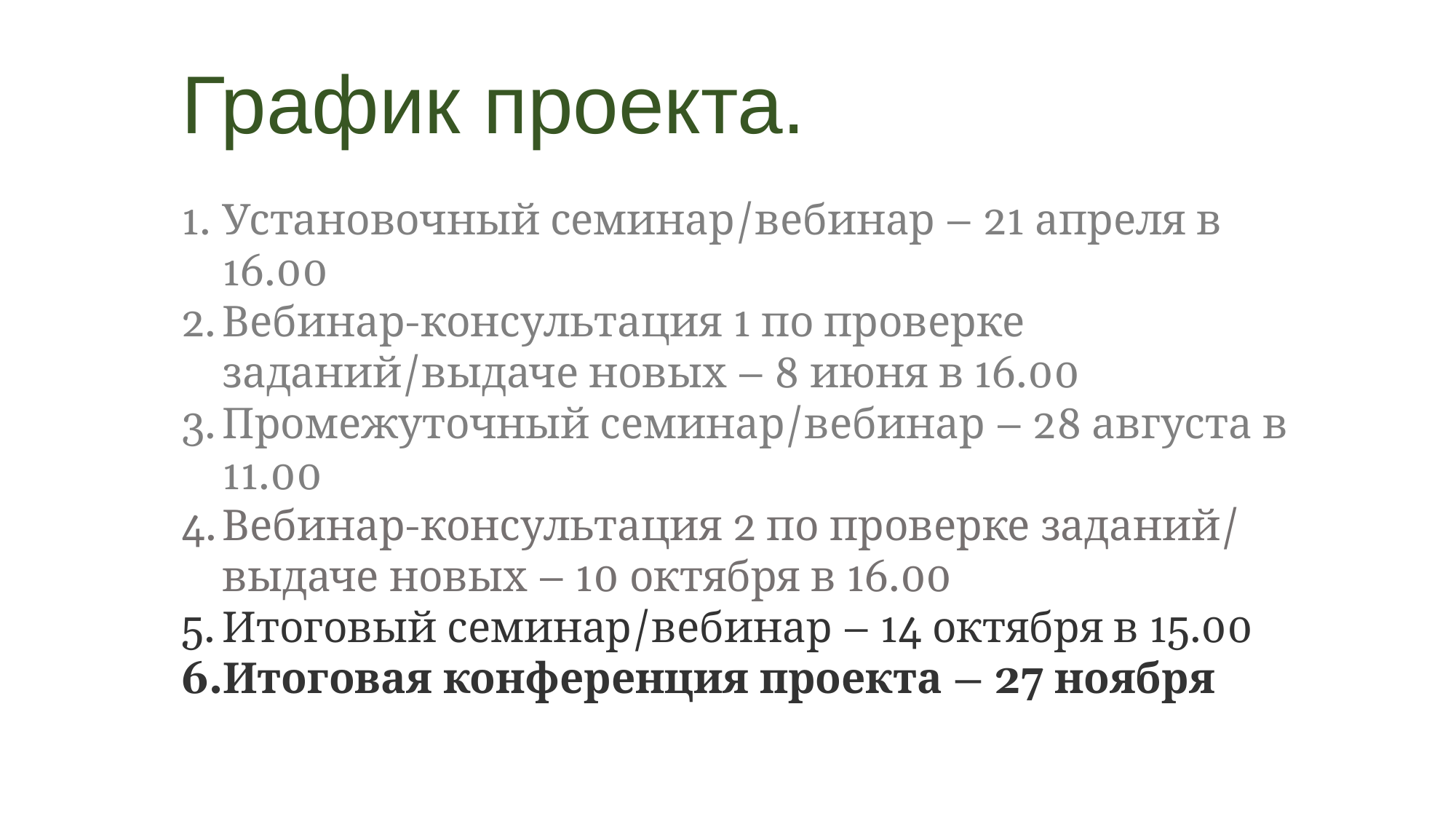

График проекта.
Установочный семинар/вебинар – 21 апреля в 16.00
Вебинар-консультация 1 по проверке заданий/выдаче новых – 8 июня в 16.00
Промежуточный семинар/вебинар – 28 августа в 11.00
Вебинар-консультация 2 по проверке заданий/ выдаче новых – 10 октября в 16.00
Итоговый семинар/вебинар – 14 октября в 15.00
Итоговая конференция проекта – 27 ноября